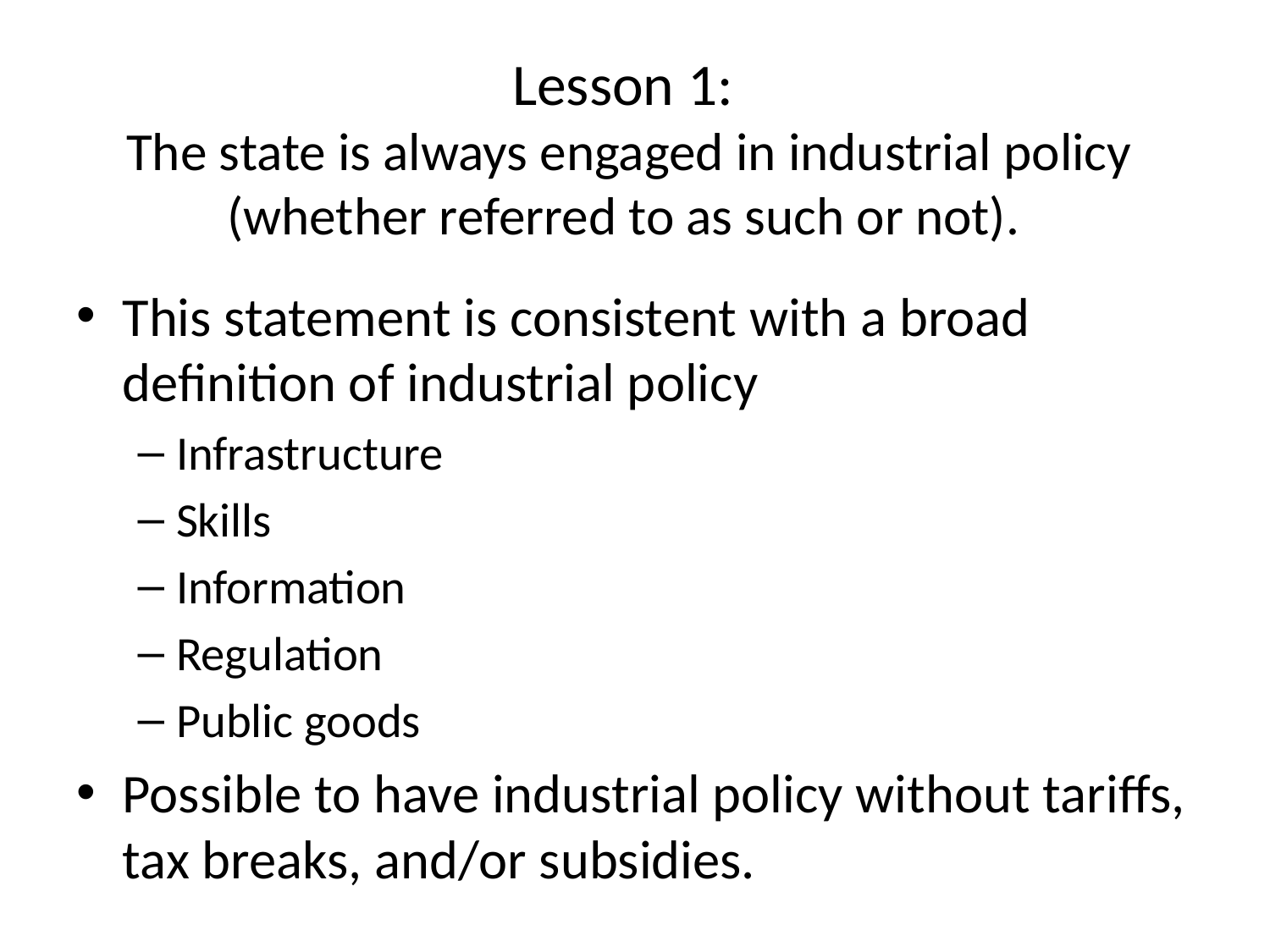

# Lesson 1: The state is always engaged in industrial policy (whether referred to as such or not).
This statement is consistent with a broad definition of industrial policy
Infrastructure
Skills
Information
Regulation
Public goods
Possible to have industrial policy without tariffs, tax breaks, and/or subsidies.